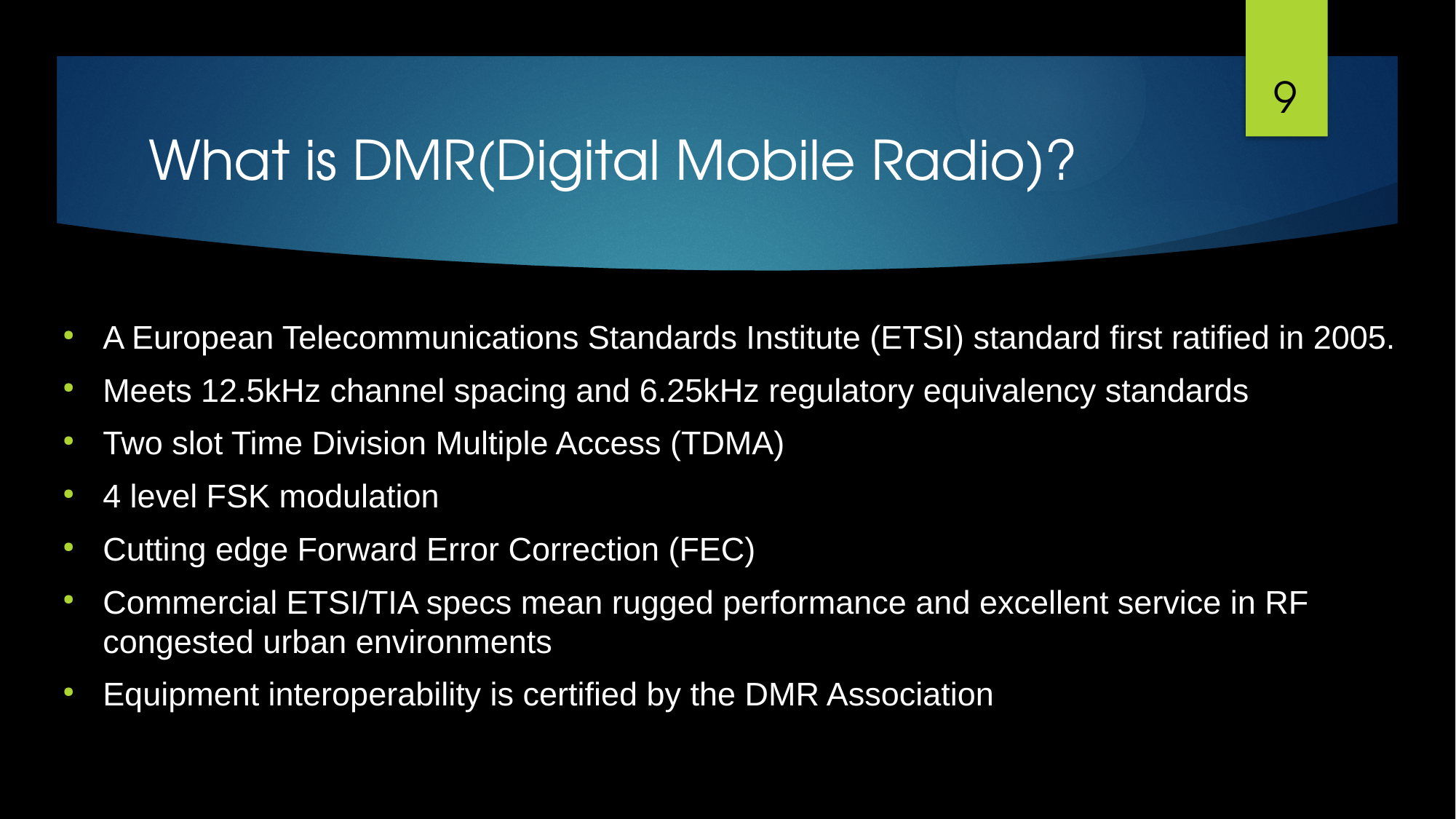

9
# What is DMR(Digital Mobile Radio)?
A European Telecommunications Standards Institute (ETSI) standard first ratified in 2005.
Meets 12.5kHz channel spacing and 6.25kHz regulatory equivalency standards
Two slot Time Division Multiple Access (TDMA)
4 level FSK modulation
Cutting edge Forward Error Correction (FEC)
Commercial ETSI/TIA specs mean rugged performance and excellent service in RF congested urban environments
Equipment interoperability is certified by the DMR Association